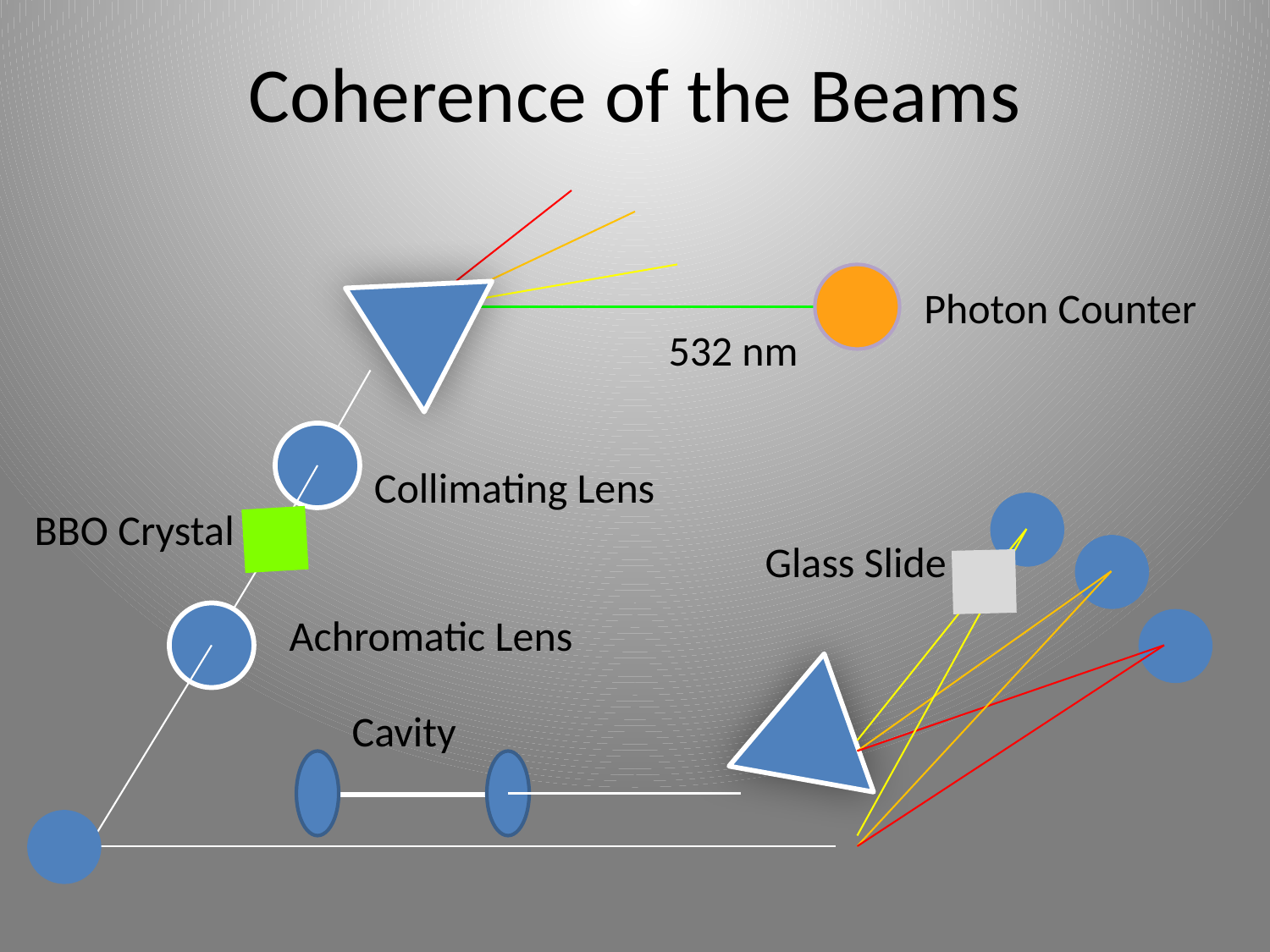

Coherence of the Beams

Photon Counter
532 nm

Collimating Lens

BBO Crystal

Glass Slide

Achromatic Lens

Cavity